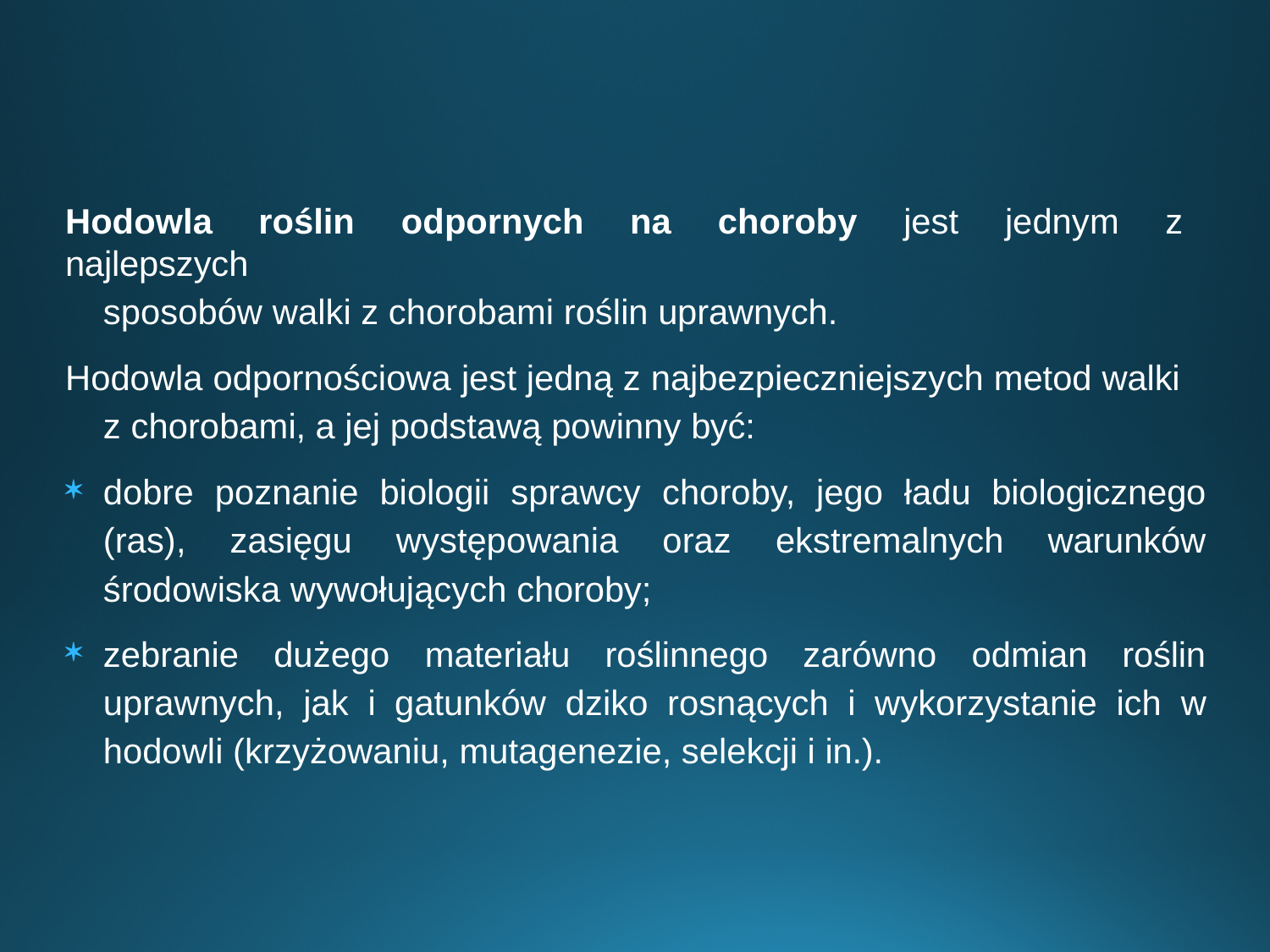

Hodowla  roślin  odpornych  na  choroby  jest  jednym  z  najlepszych
sposobów walki z chorobami roślin uprawnych.
Hodowla odpornościowa jest jedną z najbezpieczniejszych metod walki
z chorobami, a jej podstawą powinny być:
dobre poznanie biologii sprawcy choroby, jego ładu biologicznego (ras),   zasięgu   występowania   oraz   ekstremalnych   warunków środowiska wywołujących choroby;
zebranie  dużego  materiału  roślinnego  zarówno  odmian  roślin uprawnych, jak i gatunków dziko rosnących i wykorzystanie ich w hodowli (krzyżowaniu, mutagenezie, selekcji i in.).